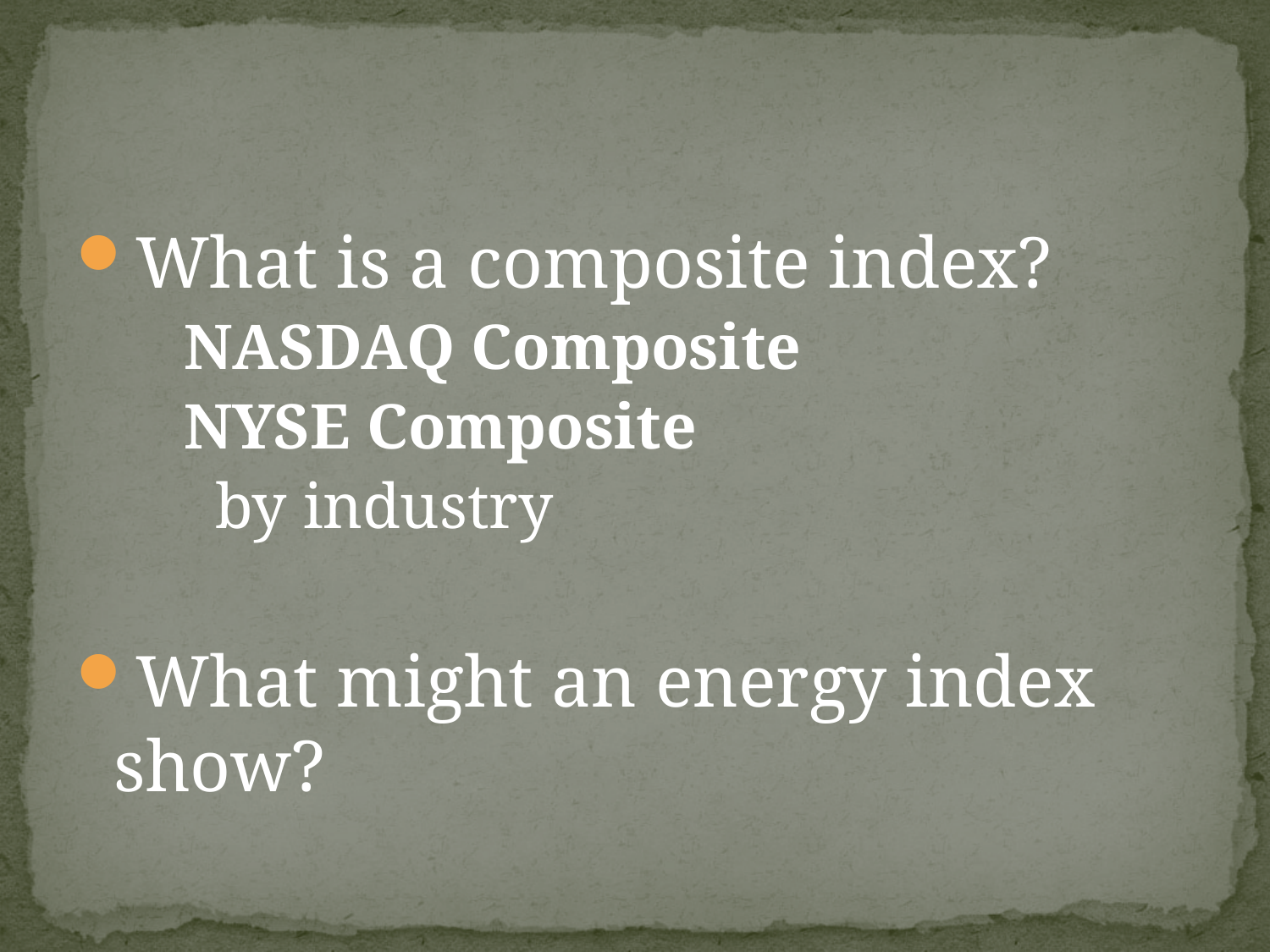

#
What is a composite index?
NASDAQ Composite
NYSE Composite
	by industry

What might an energy index show?